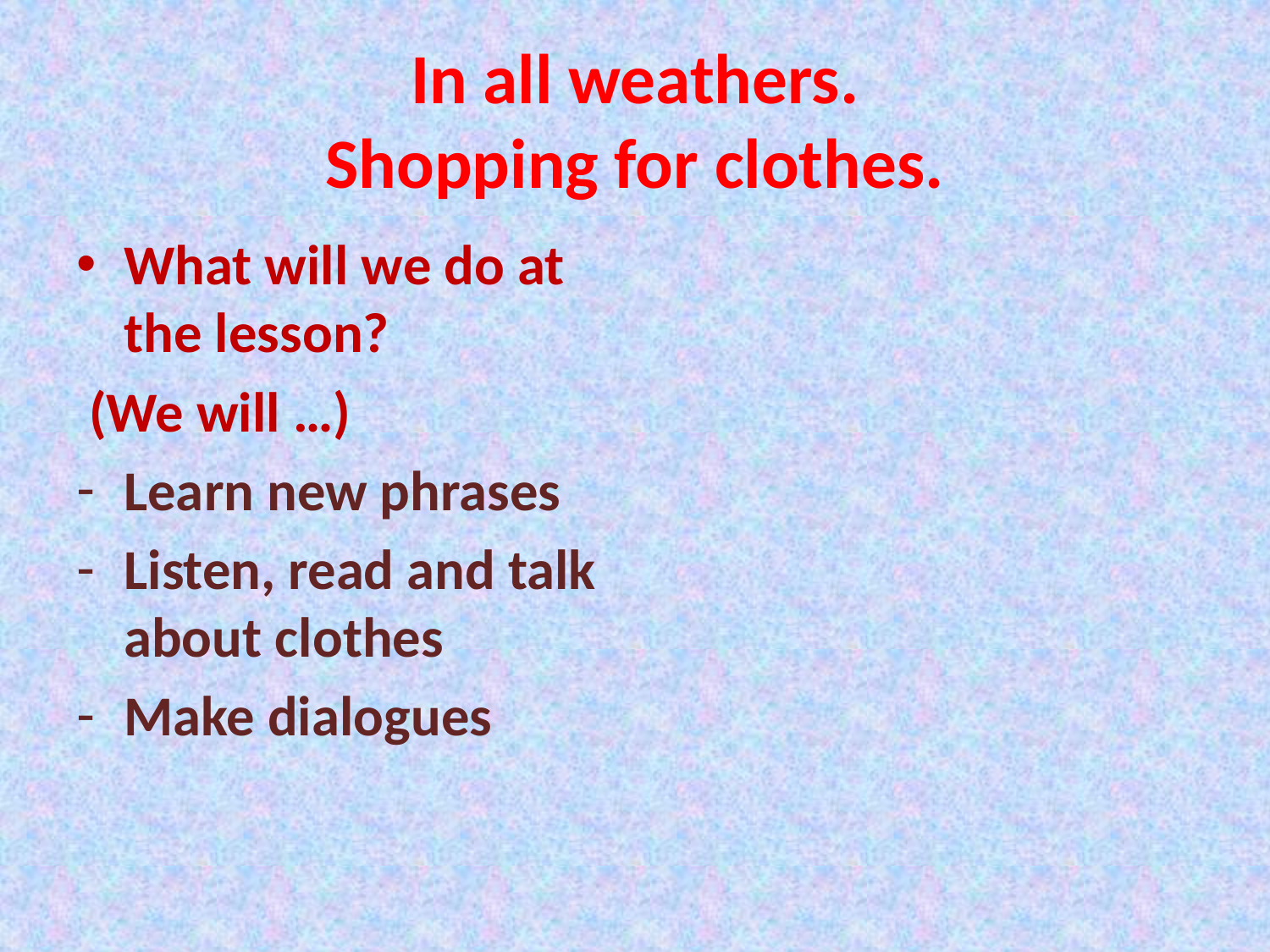

In all weathers.
Shopping for clothes.
What will we do at the lesson?
 (We will …)
Learn new phrases
Listen, read and talk about clothes
Make dialogues